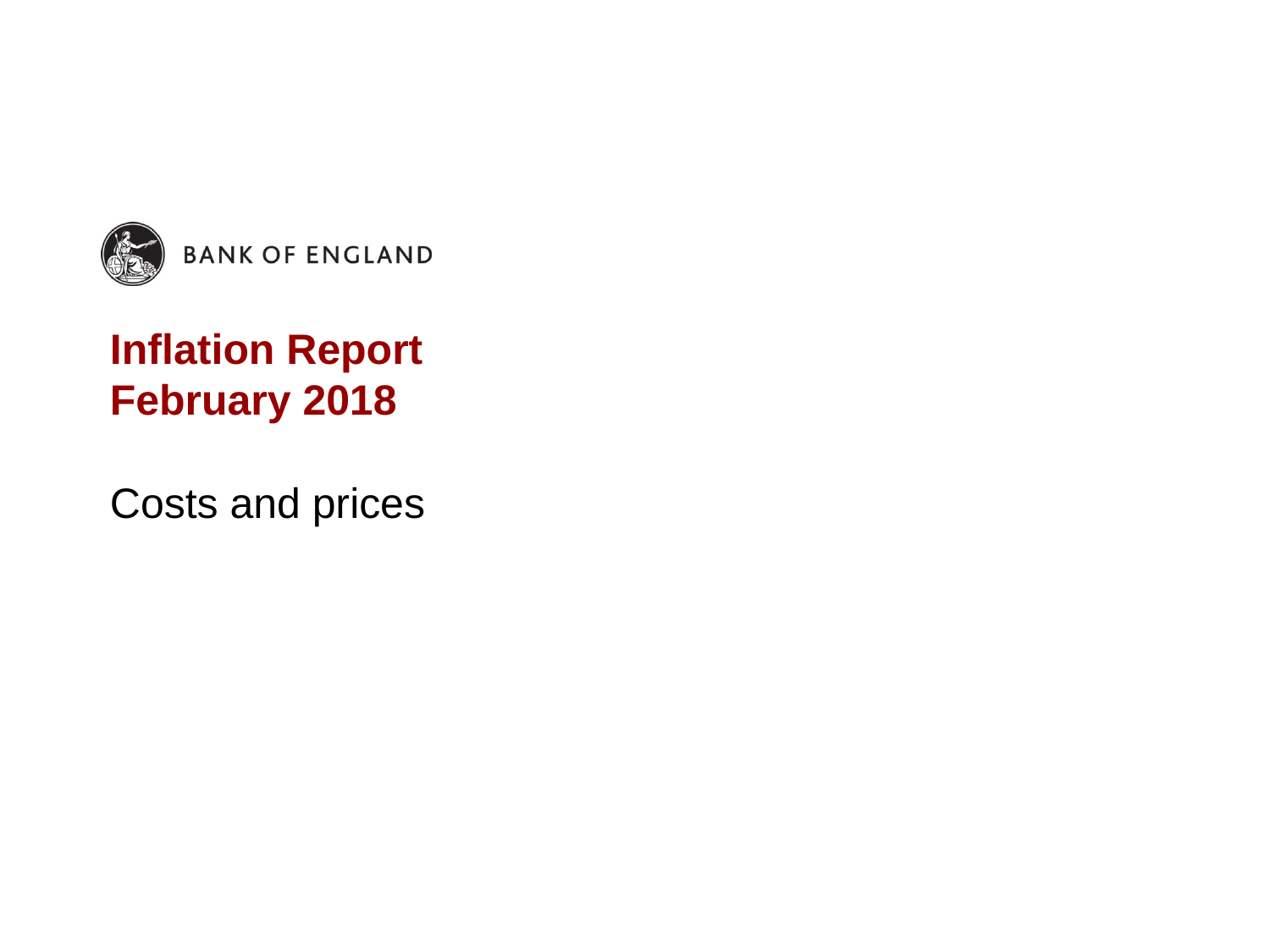

# Inflation Report February 2018
Costs and prices